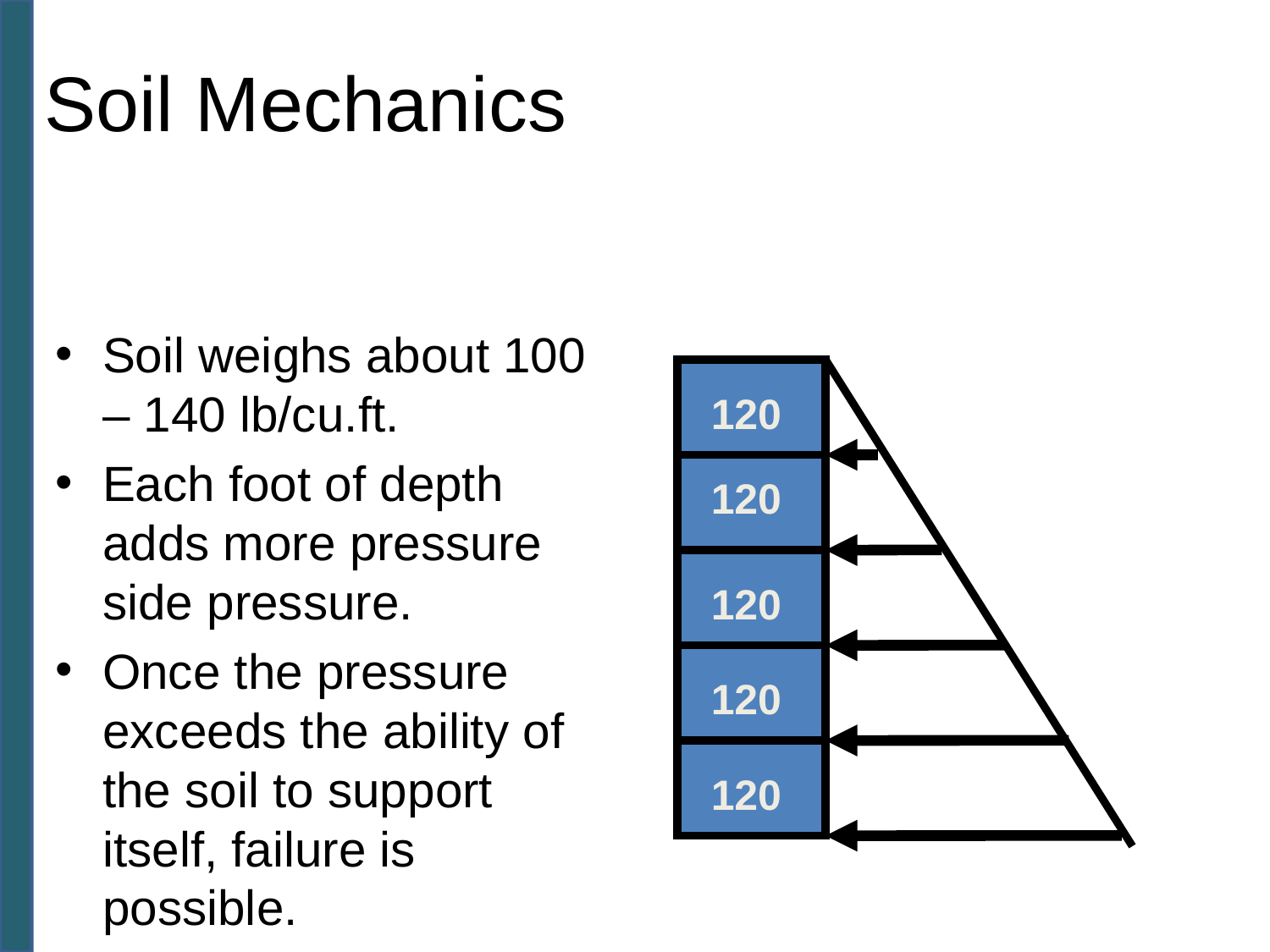

# Soil Mechanics
Soil weighs about 100 – 140 lb/cu.ft.
Each foot of depth adds more pressure side pressure.
Once the pressure exceeds the ability of the soil to support itself, failure is possible.

120

120

120

120

120